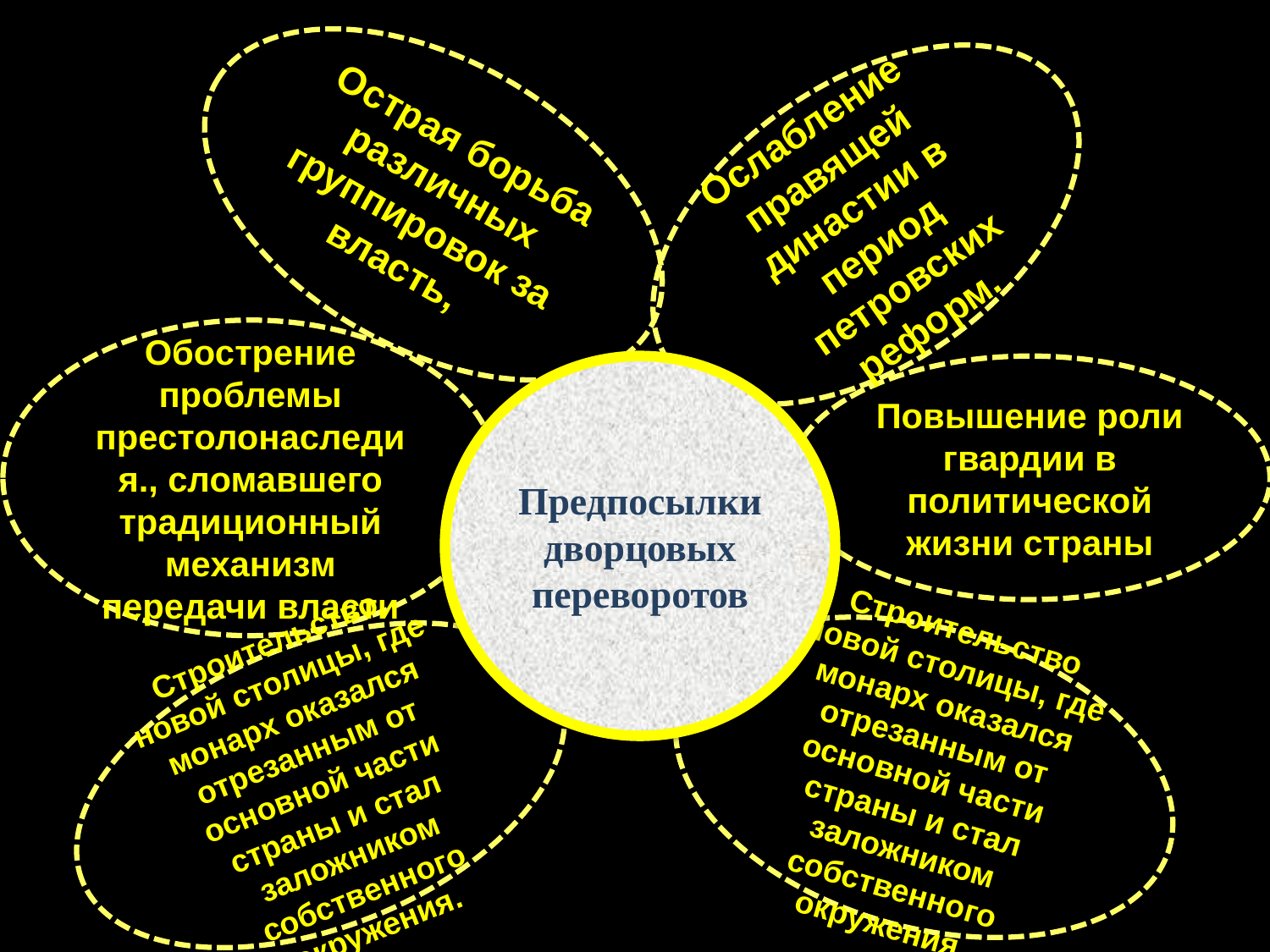

Острая борьба различных группировок за власть,
Ослабление правящей династии в период петровских реформ.
Обострение проблемы престолонаследия., сломавшего традиционный механизм передачи власти
Предпосылки
дворцовых переворотов
Повышение роли гвардии в политической жизни страны
Строительство новой столицы, где монарх оказался отрезанным от основной части страны и стал заложником собственного окружения.
Строительство новой столицы, где монарх оказался отрезанным от основной части страны и стал заложником собственного окружения.